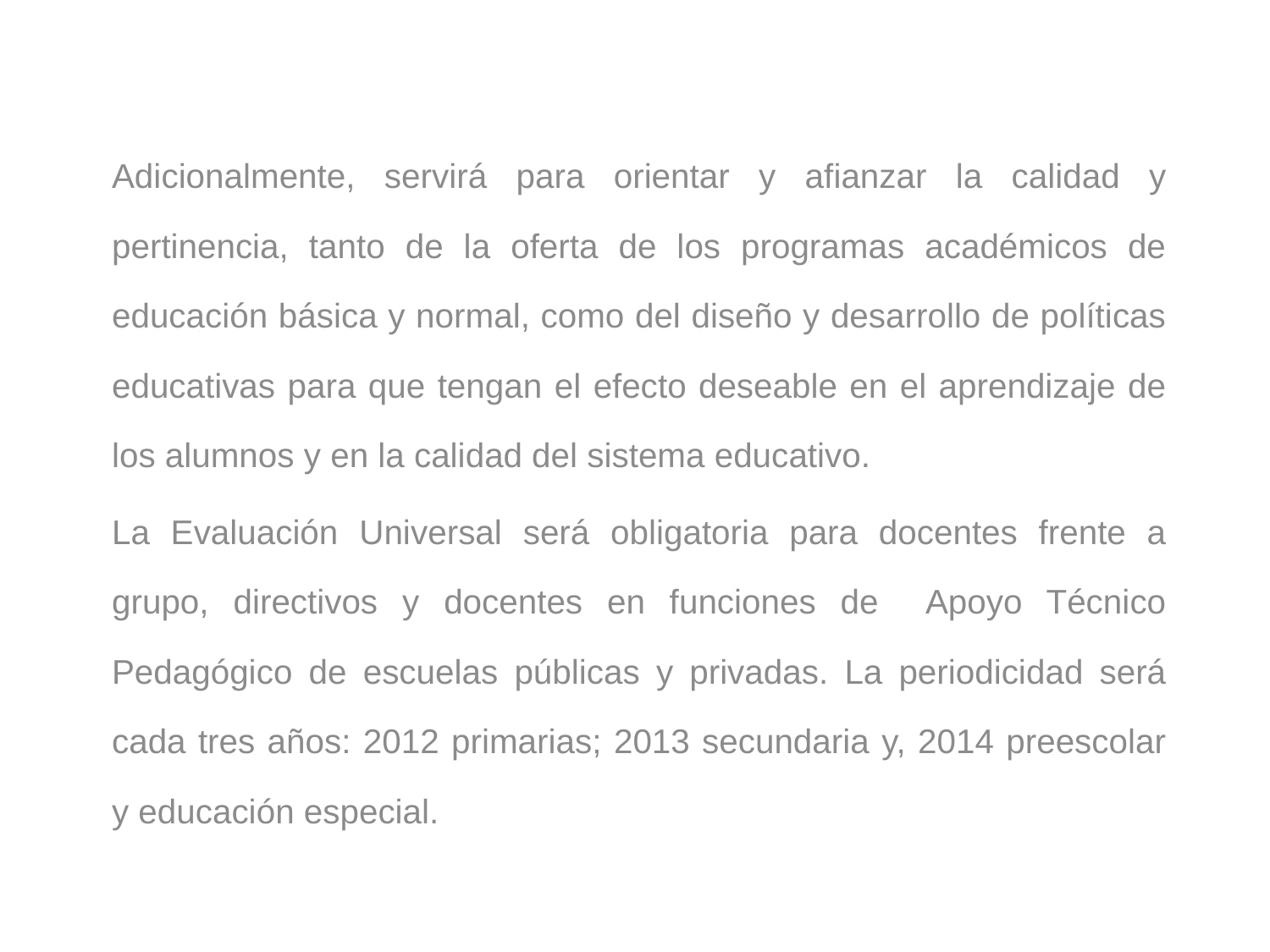

Adicionalmente, servirá para orientar y afianzar la calidad y pertinencia, tanto de la oferta de los programas académicos de educación básica y normal, como del diseño y desarrollo de políticas educativas para que tengan el efecto deseable en el aprendizaje de los alumnos y en la calidad del sistema educativo.
La Evaluación Universal será obligatoria para docentes frente a grupo, directivos y docentes en funciones de  Apoyo Técnico Pedagógico de escuelas públicas y privadas. La periodicidad será cada tres años: 2012 primarias; 2013 secundaria y, 2014 preescolar y educación especial.